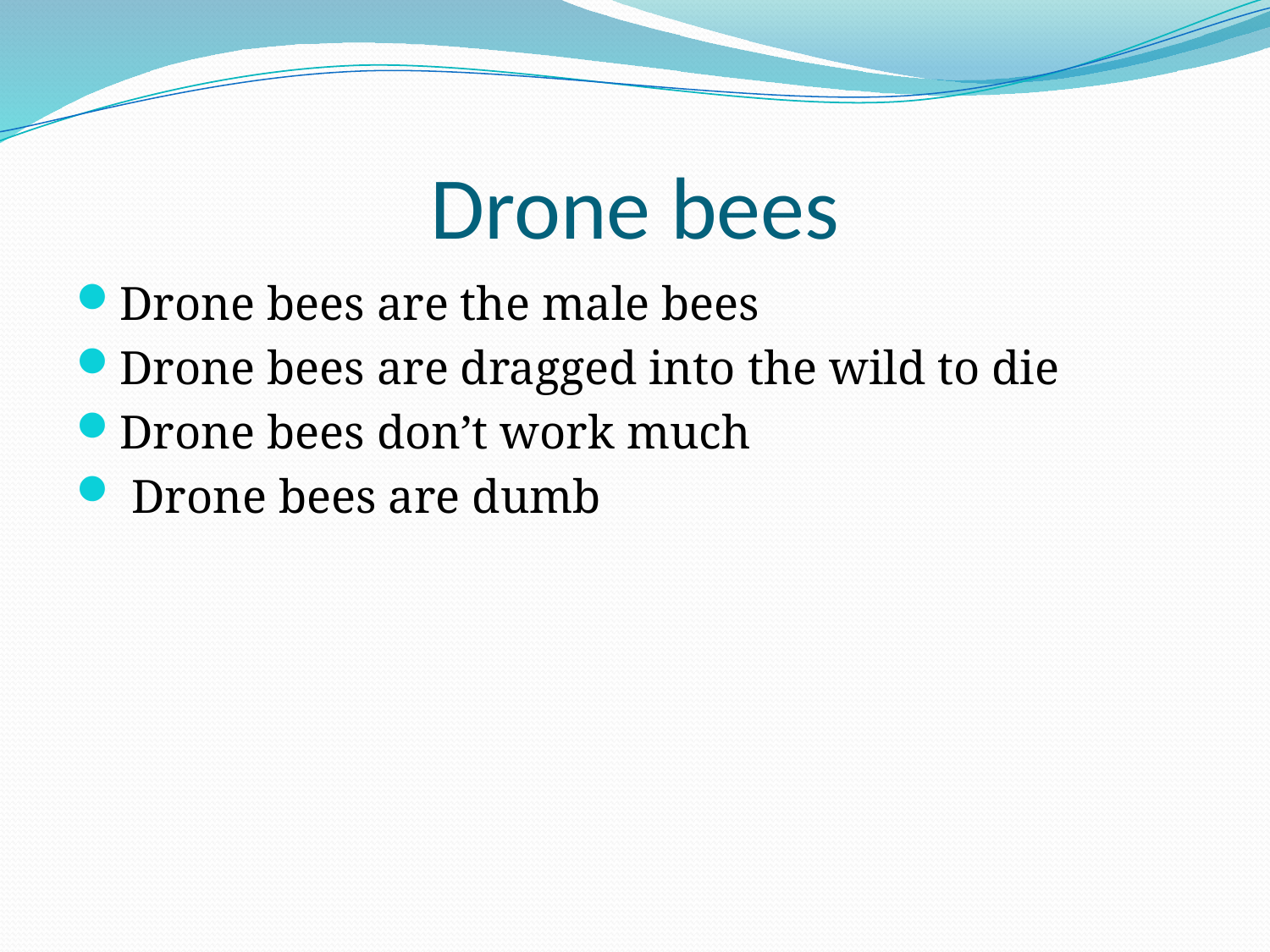

# Drone bees
Drone bees are the male bees
Drone bees are dragged into the wild to die
Drone bees don’t work much
 Drone bees are dumb